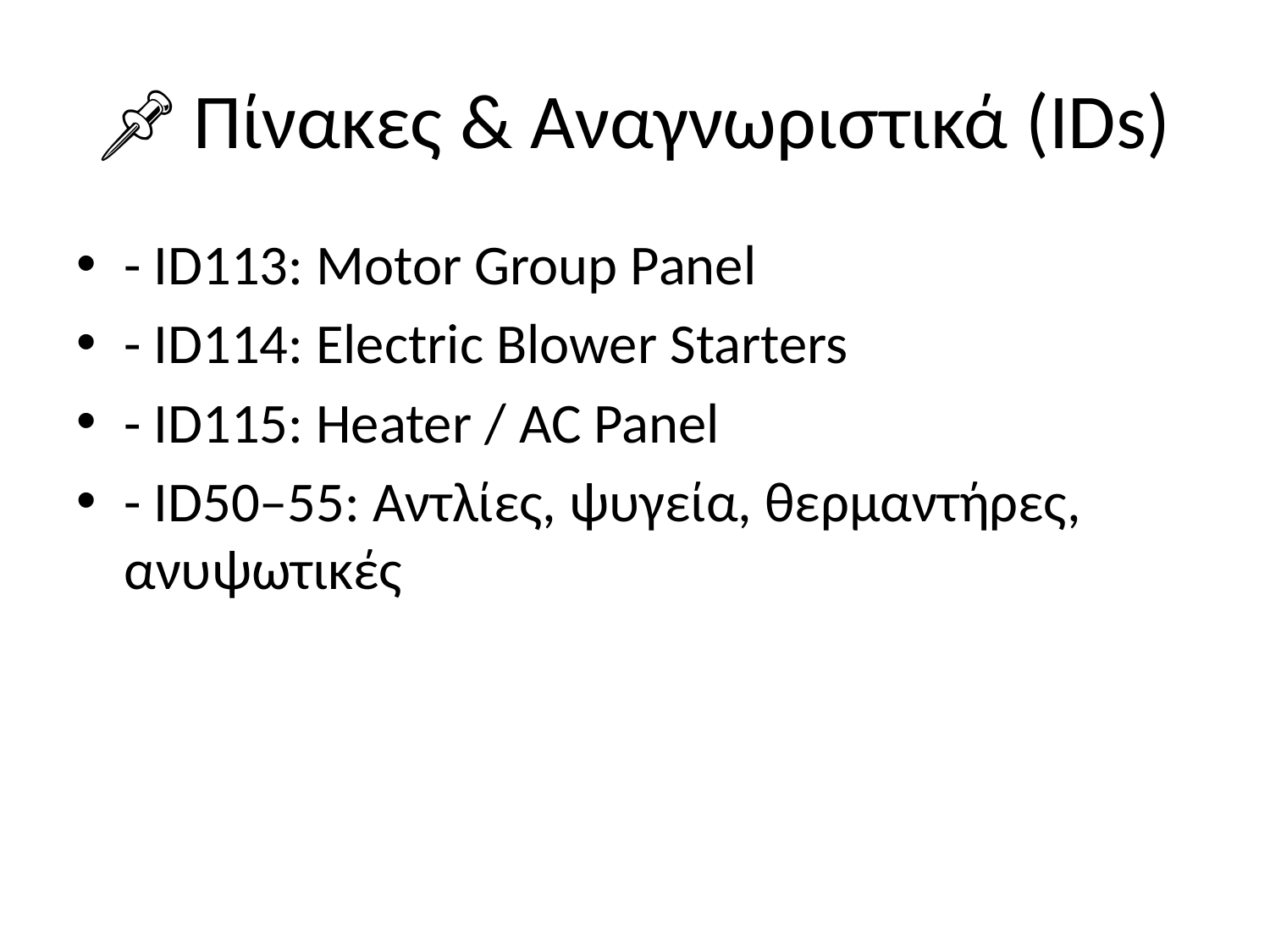

# 📌 Πίνακες & Αναγνωριστικά (IDs)
- ID113: Motor Group Panel
- ID114: Electric Blower Starters
- ID115: Heater / AC Panel
- ID50–55: Αντλίες, ψυγεία, θερμαντήρες, ανυψωτικές